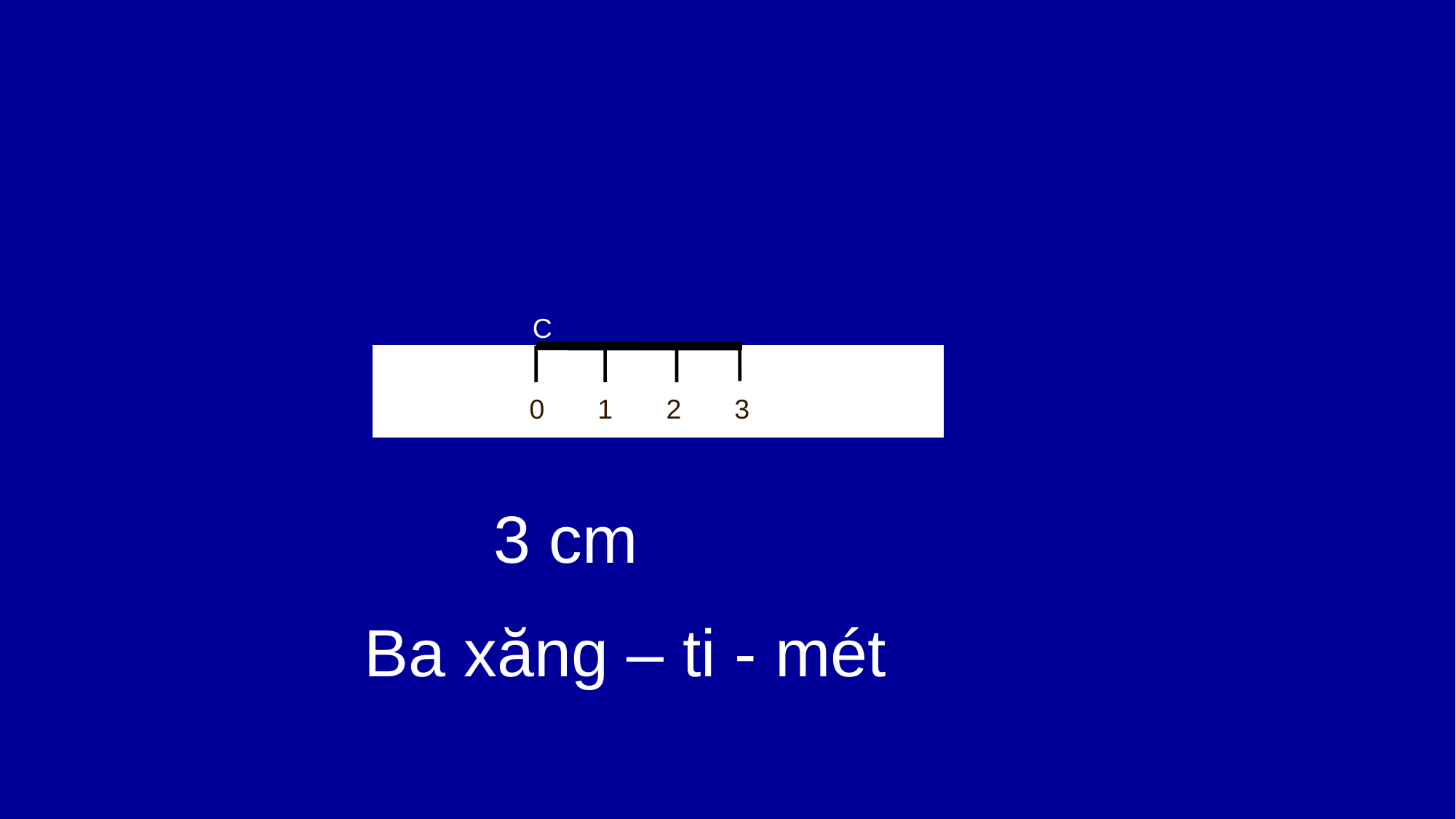

D
C

                   0       1       2       3

              3 cm
       Ba xăng – ti - mét